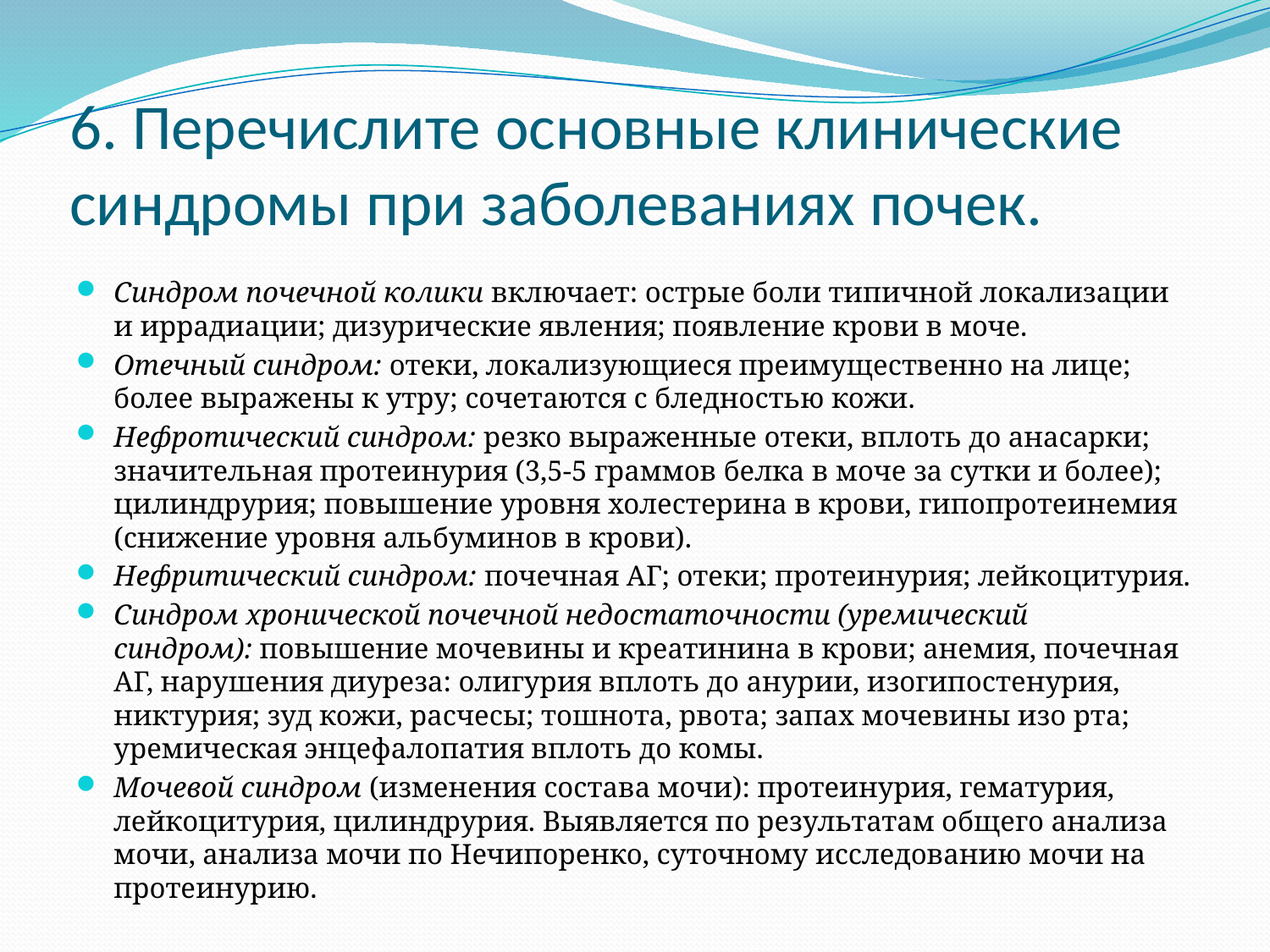

# 6. Перечислите основные клинические синдромы при заболеваниях почек.
Синдром почечной колики включает: острые боли типичной локализации и иррадиации; дизурические явления; появление крови в моче.
Отечный синдром: отеки, локализующиеся преимущественно на лице; более выражены к утру; сочетаются с бледностью кожи.
Нефротический синдром: резко выраженные отеки, вплоть до анасарки; значительная протеинурия (3,5-5 граммов белка в моче за сутки и более); цилиндрурия; повышение уровня холестерина в крови, гипопротеинемия (снижение уровня альбуминов в крови).
Нефритический синдром: почечная АГ; отеки; протеинурия; лейкоцитурия.
Синдром хронической почечной недостаточности (уремический синдром): повышение мочевины и креатинина в крови; анемия, почечная АГ, нарушения диуреза: олигурия вплоть до анурии, изогипостенурия, никтурия; зуд кожи, расчесы; тошнота, рвота; запах мочевины изо рта; уремическая энцефалопатия вплоть до комы.
Мочевой синдром (изменения состава мочи): протеинурия, гематурия, лейкоцитурия, цилиндрурия. Выявляется по результатам общего анализа мочи, анализа мочи по Нечипоренко, суточному исследованию мочи на протеинурию.